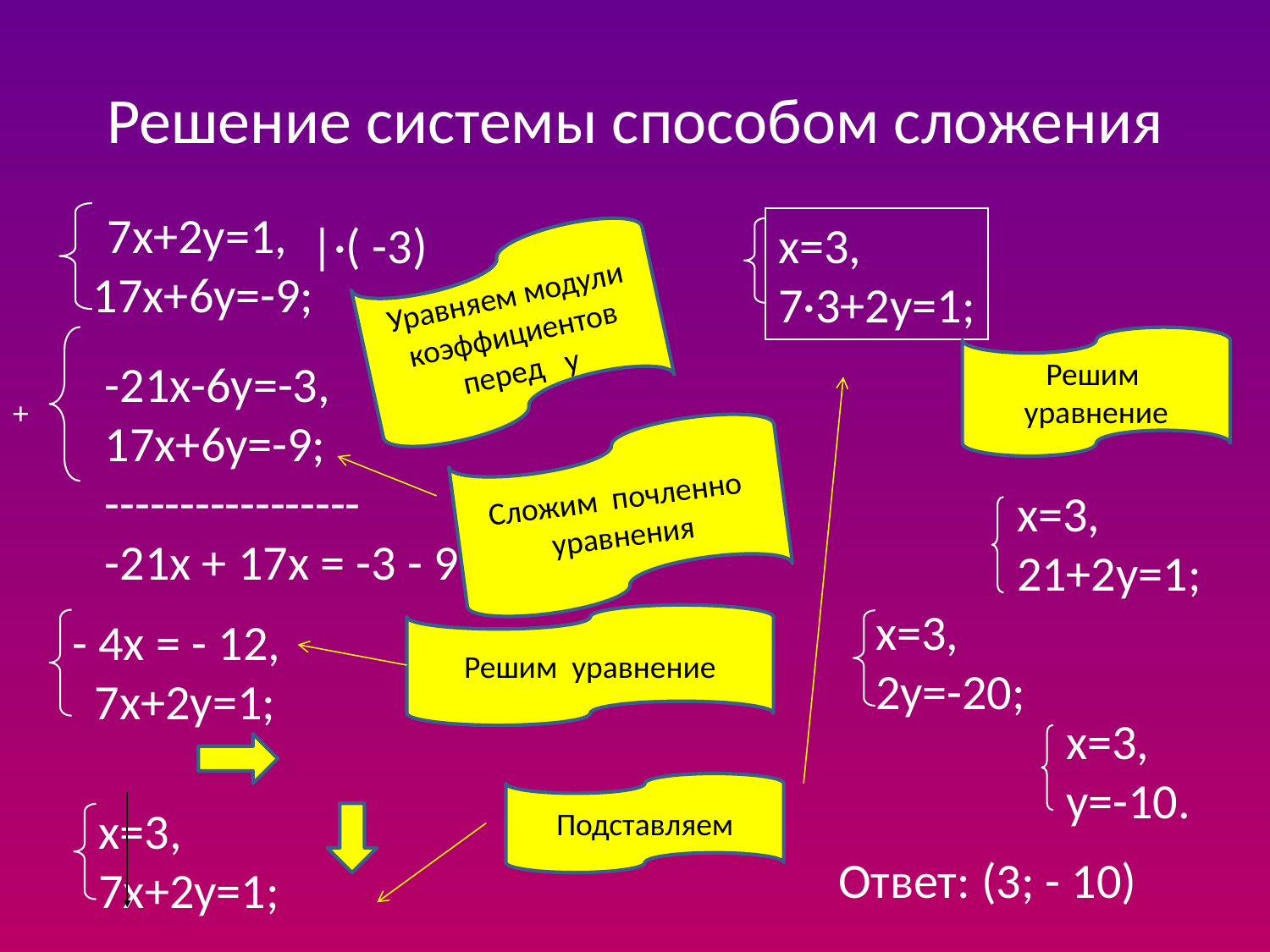

# Решение системы способом сложения
  7х+2у=1,
17х+6у=-9;

|·( -3)
х=3,
7·3+2у=1;

Уравняем модули коэффициентов перед   у
Решим  уравнение

-21х-6у=-3,
17х+6у=-9;
-----------------
-21х + 17х = -3 - 9
+
Сложим  почленно  уравнения
х=3,
21+2у=1;

х=3,
2у=-20;

Решим  уравнение
- 4х = - 12,
  7х+2у=1;

х=3,
у=-10.

Подставляем
х=3,
7х+2у=1;

Ответ: (3; - 10)